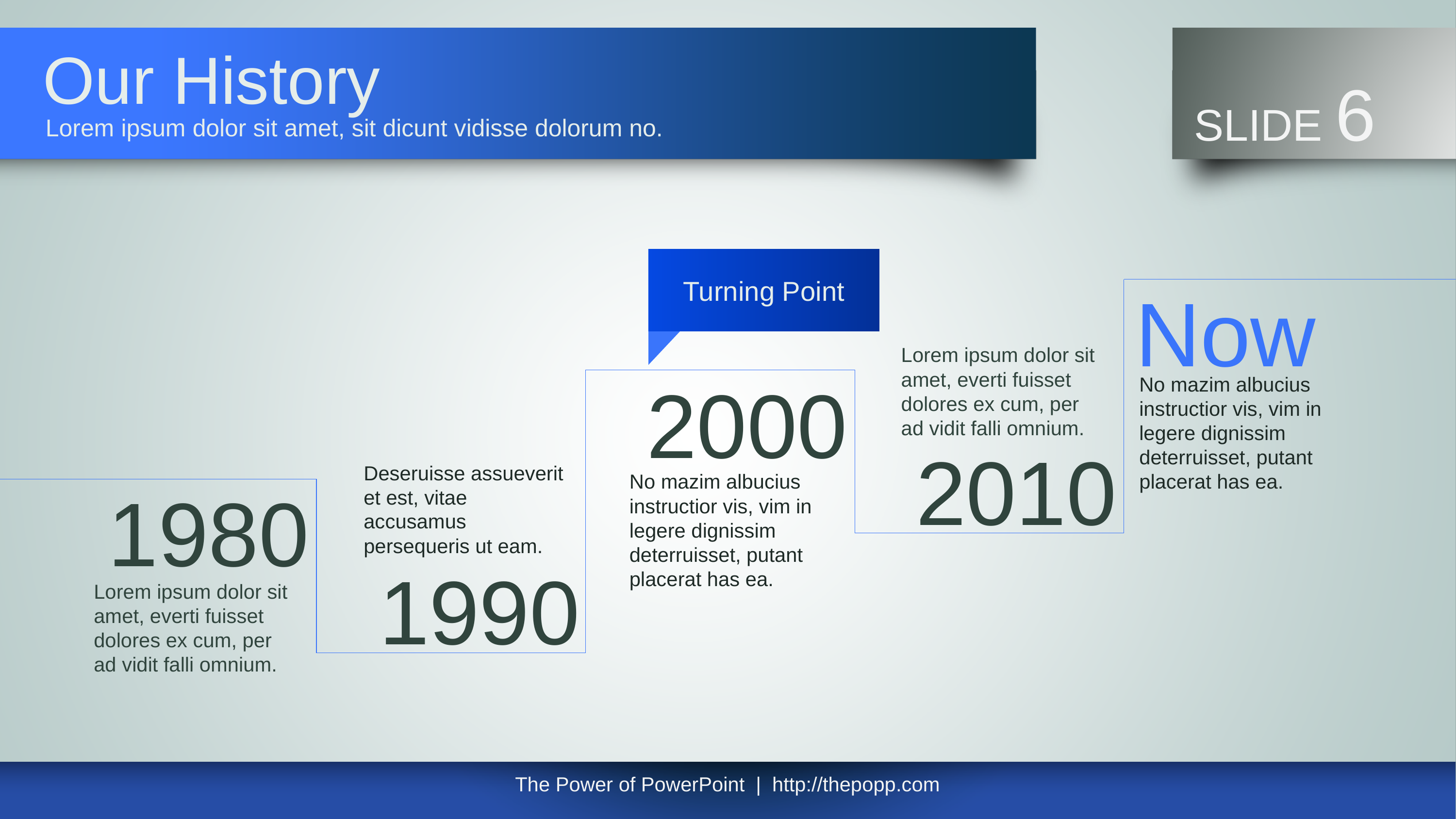

# Our History
 SLIDE 6
Lorem ipsum dolor sit amet, sit dicunt vidisse dolorum no.

Turning Point

Lorem ipsum dolor sit amet, everti fuisset dolores ex cum, per ad vidit falli omnium.
Now
No mazim albucius instructior vis, vim in legere dignissim deterruisset, putant placerat has ea.

2000
Deseruisse assueverit et est, vitae accusamus persequeris ut eam.
2010
No mazim albucius instructior vis, vim in legere dignissim deterruisset, putant placerat has ea.
1980
1990
Lorem ipsum dolor sit amet, everti fuisset dolores ex cum, per ad vidit falli omnium.
The Power of PowerPoint  |  http://thepopp.com